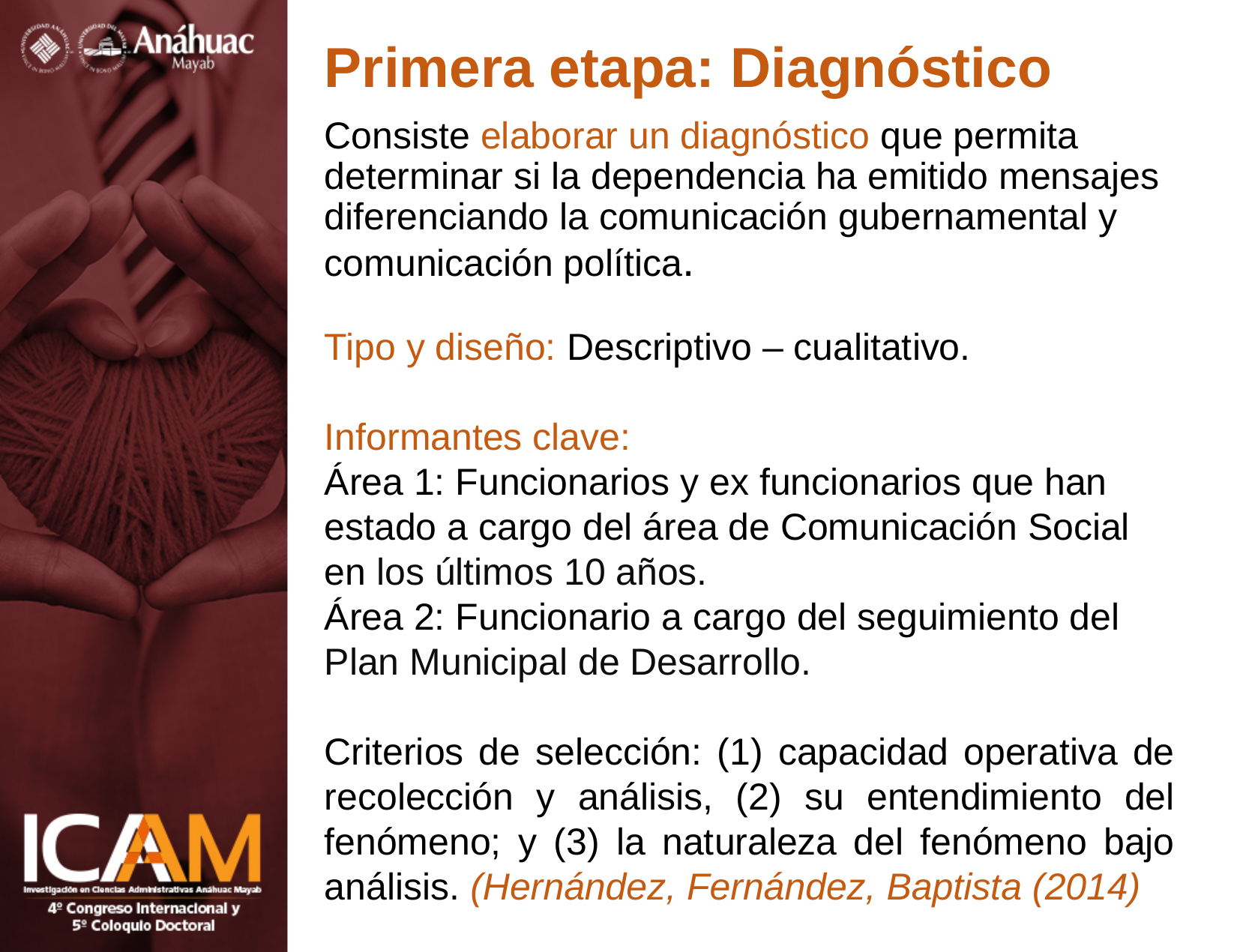

Primera etapa: Diagnóstico
Consiste elaborar un diagnóstico que permita determinar si la dependencia ha emitido mensajes diferenciando la comunicación gubernamental y comunicación política.
Tipo y diseño: Descriptivo – cualitativo.

Informantes clave:
Área 1: Funcionarios y ex funcionarios que han estado a cargo del área de Comunicación Social en los últimos 10 años.
Área 2: Funcionario a cargo del seguimiento del Plan Municipal de Desarrollo.

Criterios de selección: (1) capacidad operativa de recolección y análisis, (2) su entendimiento del fenómeno; y (3) la naturaleza del fenómeno bajo análisis. (Hernández, Fernández, Baptista (2014)